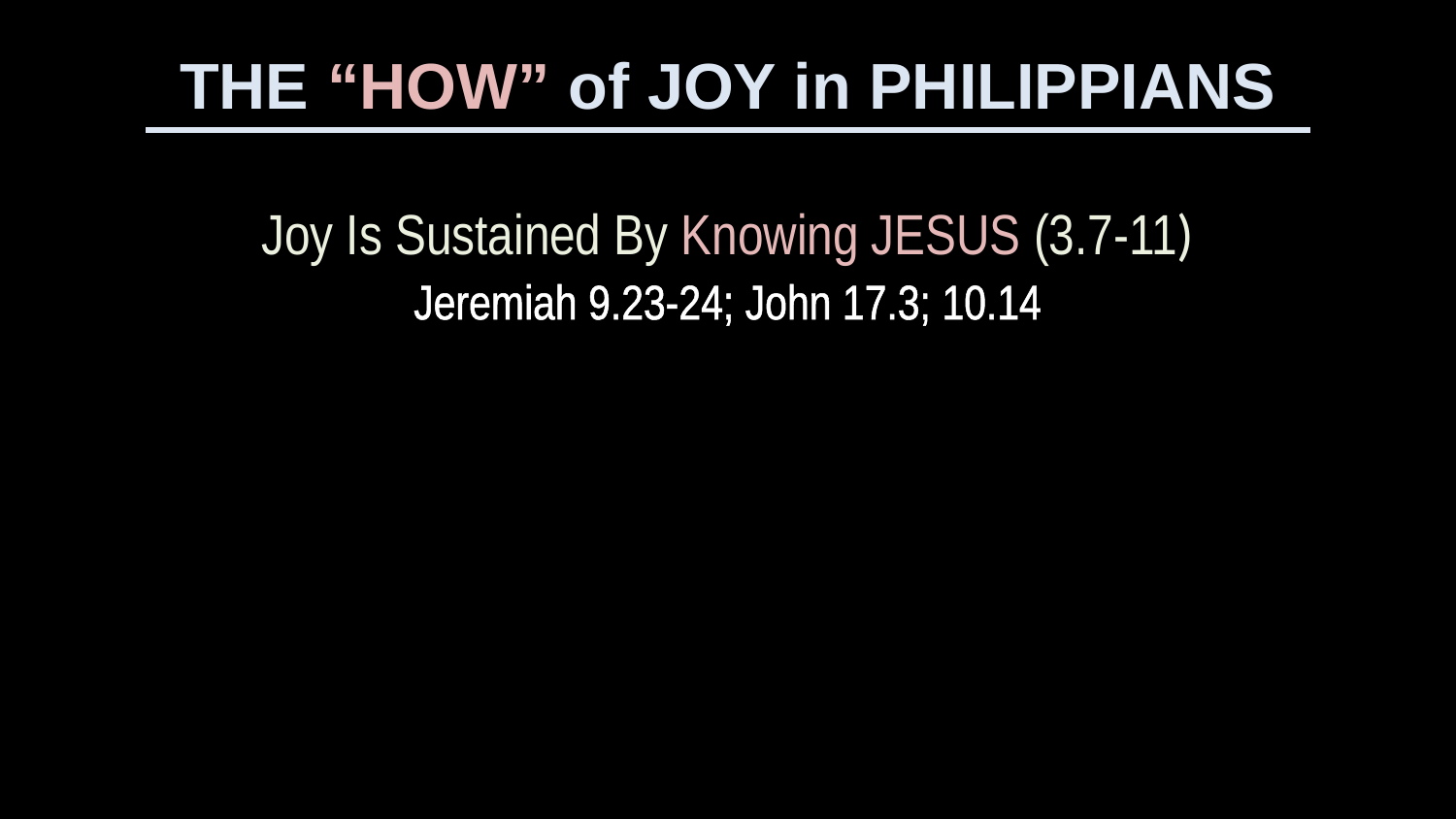

THE “HOW” of JOY in PHILIPPIANS
Joy Is Sustained By Knowing JESUS (3.7-11)
Jeremiah 9.23-24; John 17.3; 10.14